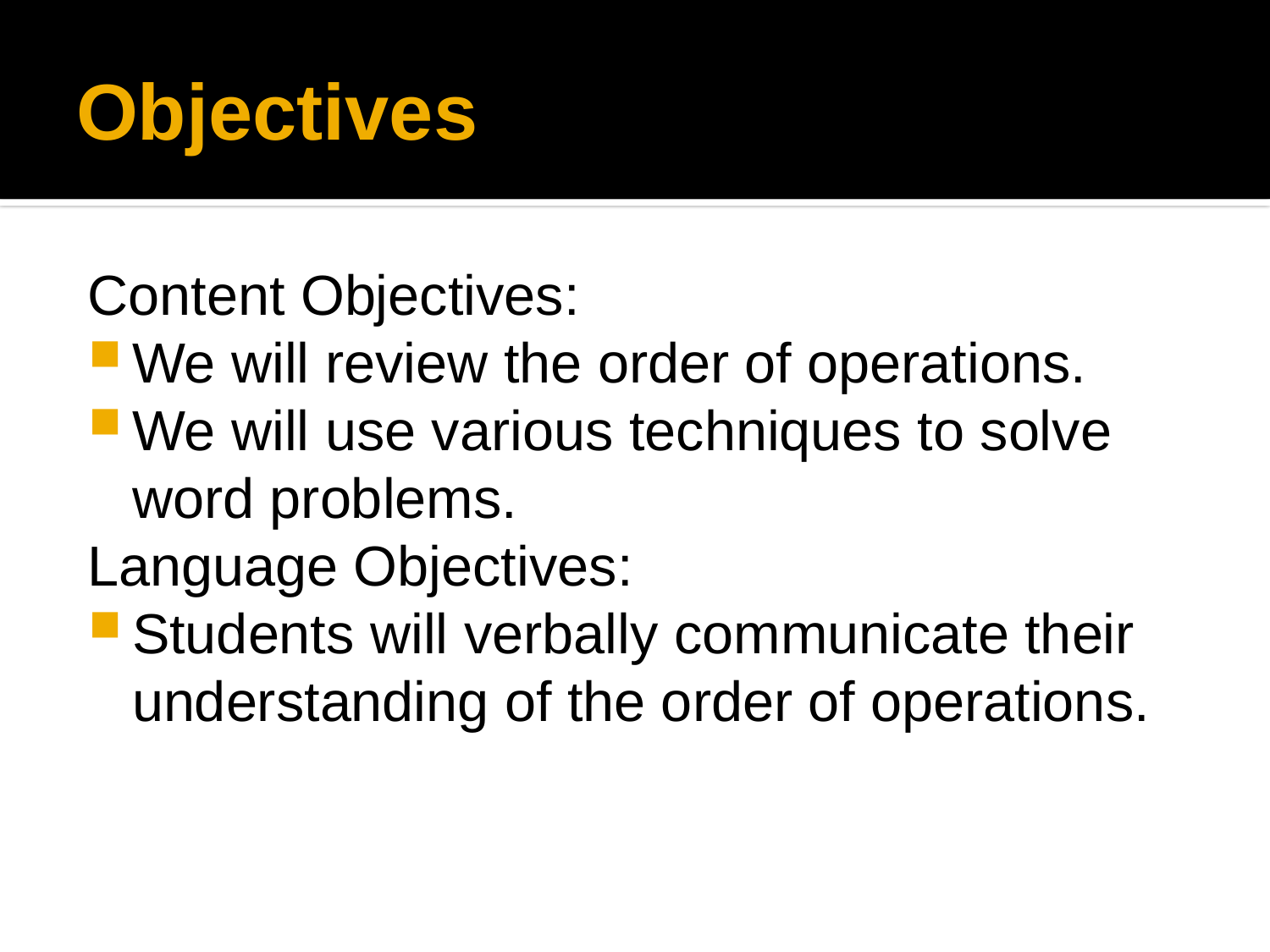

# Objectives
Content Objectives:
We will review the order of operations.
We will use various techniques to solve word problems.
Language Objectives:
Students will verbally communicate their understanding of the order of operations.